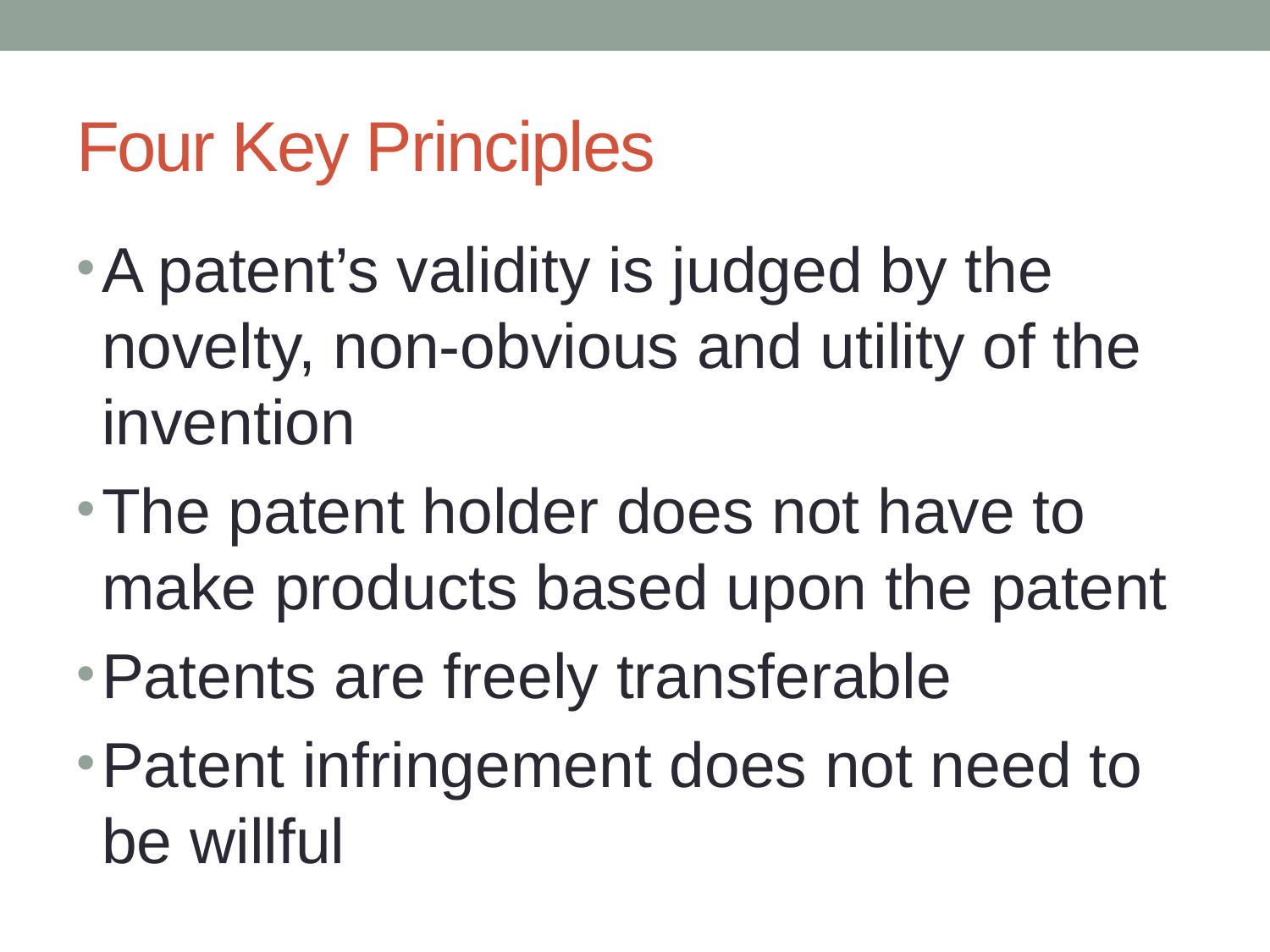

# Four Key Principles
A patent’s validity is judged by the novelty, non-obvious and utility of the invention
The patent holder does not have to make products based upon the patent
Patents are freely transferable
Patent infringement does not need to be willful